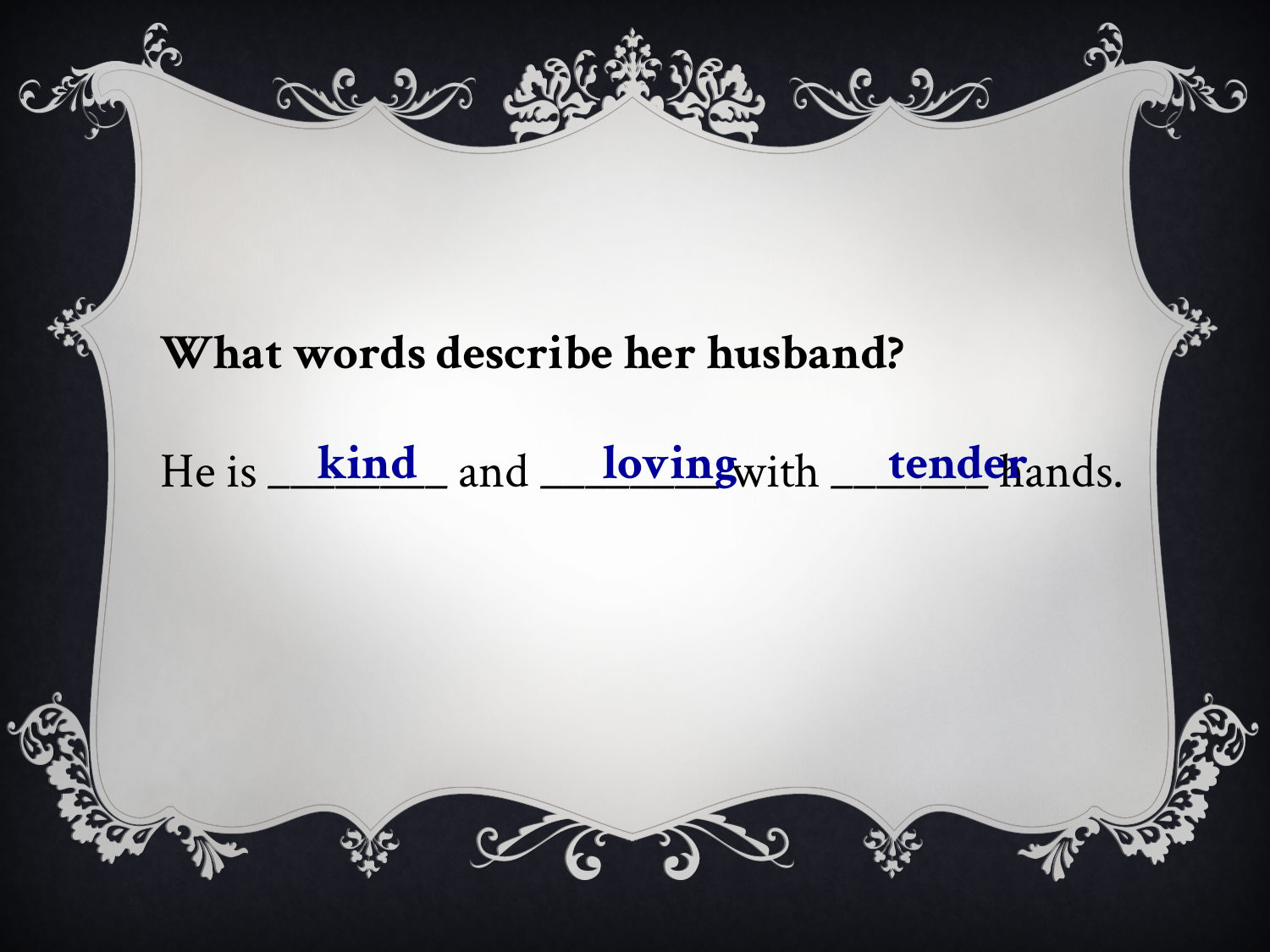

What words describe her husband?

He is ________ and ________ with _______ hands.
kind
loving
tender